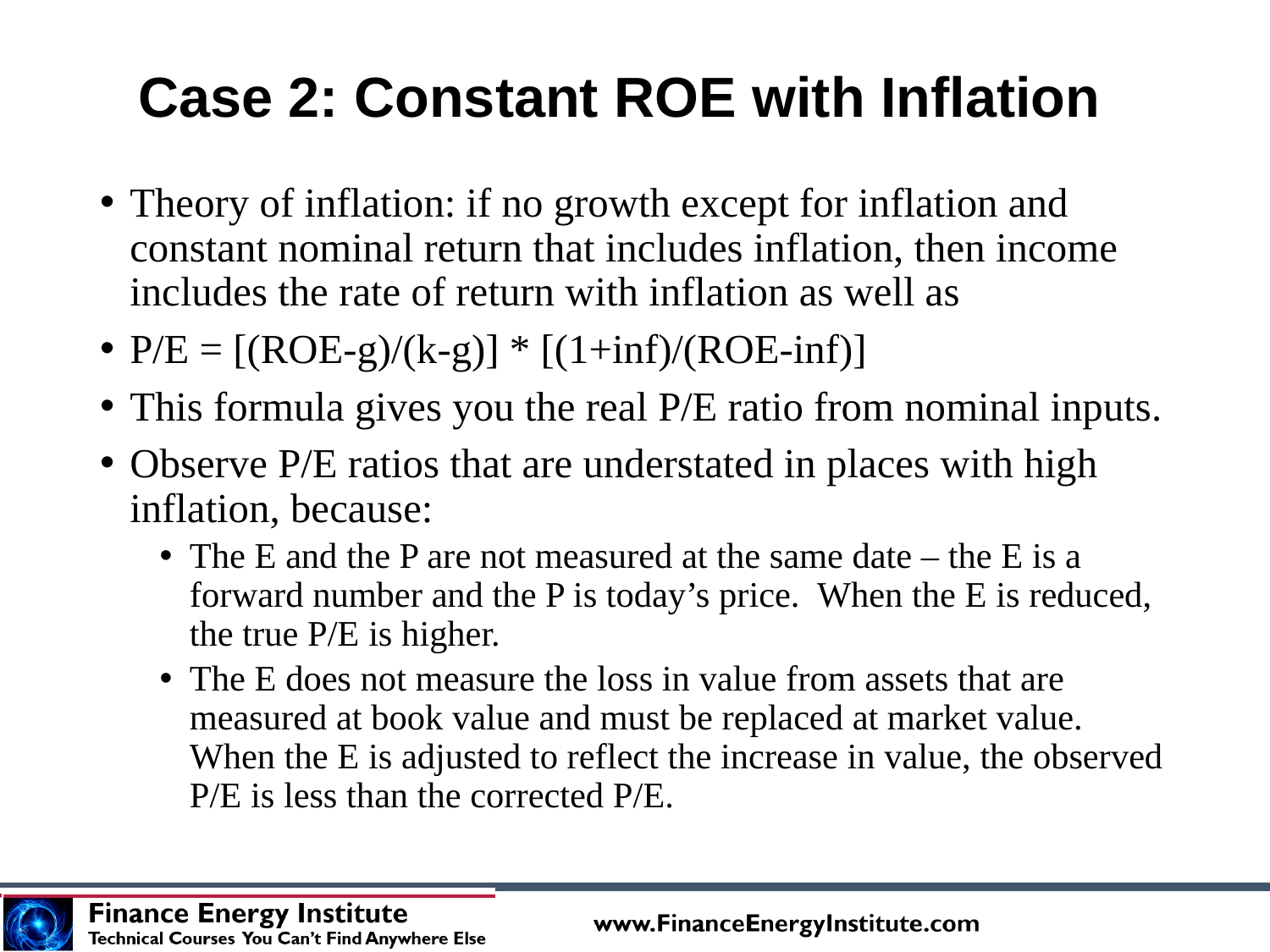

# Case 2: Constant ROE with Inflation
Theory of inflation: if no growth except for inflation and constant nominal return that includes inflation, then income includes the rate of return with inflation as well as
P/E = [(ROE-g)/(k-g)] * [(1+inf)/(ROE-inf)]
This formula gives you the real P/E ratio from nominal inputs.
Observe P/E ratios that are understated in places with high inflation, because:
The E and the P are not measured at the same date – the E is a forward number and the P is today’s price.  When the E is reduced, the true P/E is higher.
The E does not measure the loss in value from assets that are measured at book value and must be replaced at market value. When the E is adjusted to reflect the increase in value, the observed P/E is less than the corrected P/E.